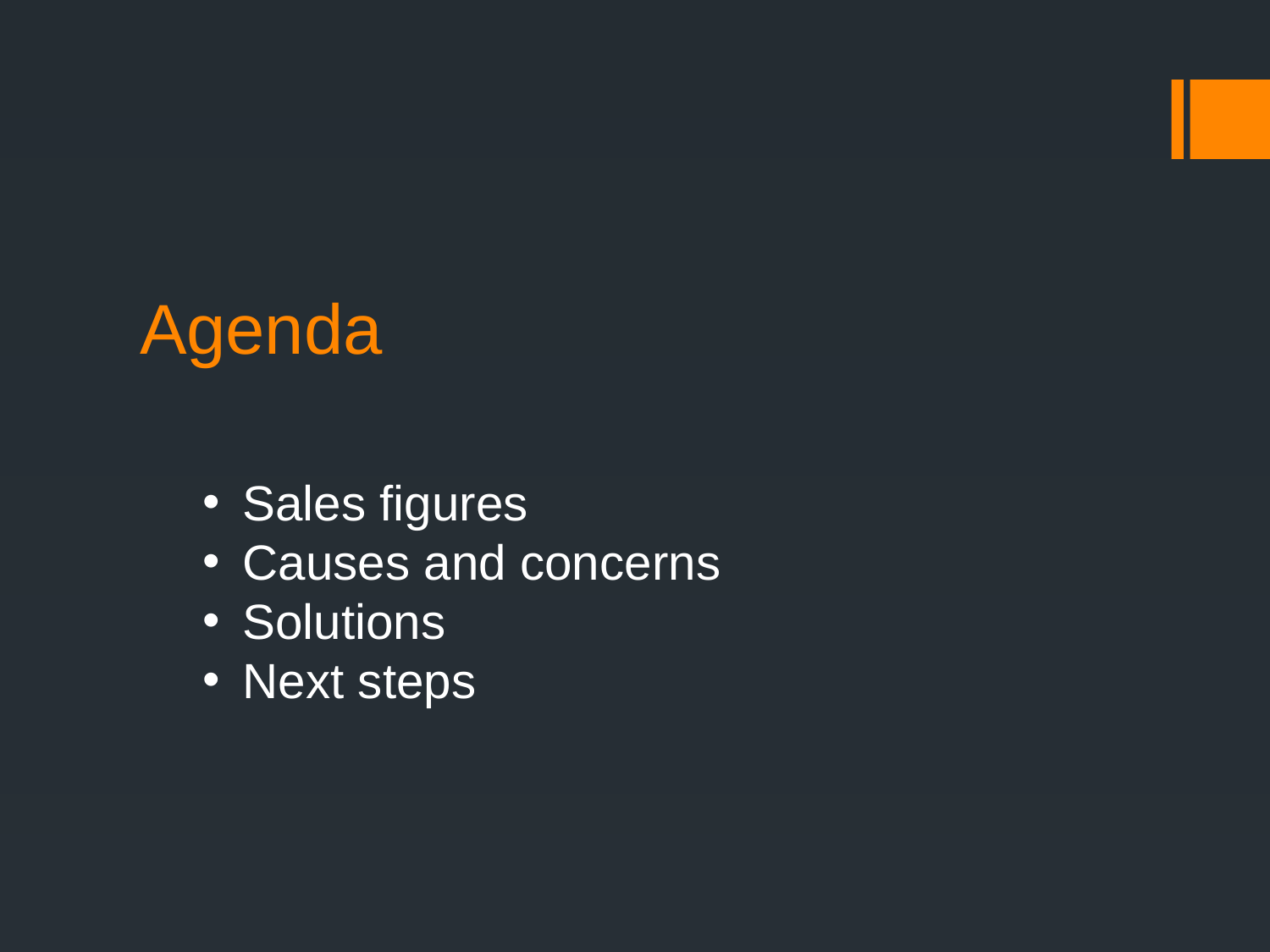

# Agenda
Sales figures
Causes and concerns
Solutions
Next steps